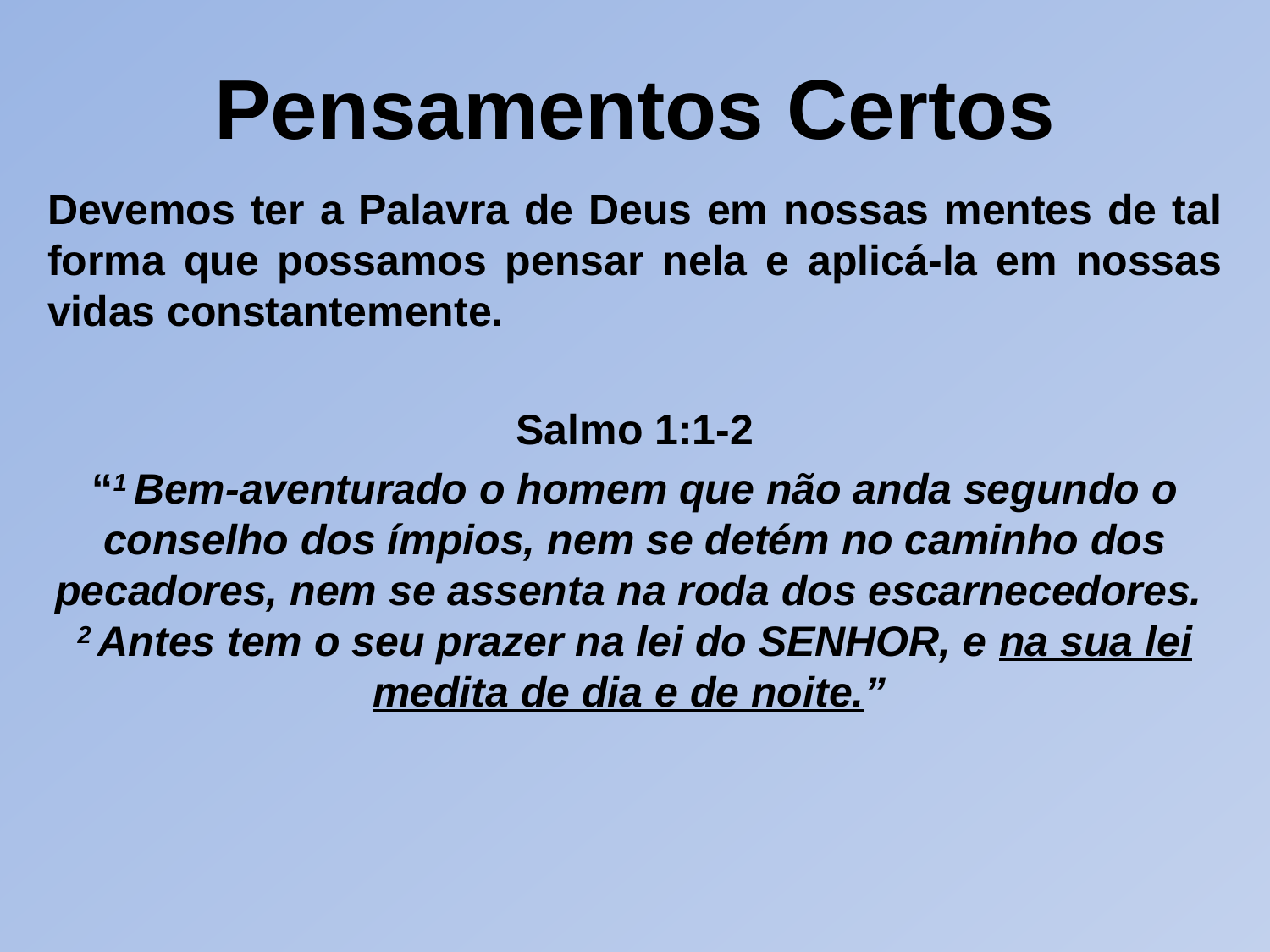

# Pensamentos Certos
Devemos ter a Palavra de Deus em nossas mentes de tal forma que possamos pensar nela e aplicá-la em nossas vidas constantemente.

Salmo 1:1-2
“1 Bem-aventurado o homem que não anda segundo o conselho dos ímpios, nem se detém no caminho dos pecadores, nem se assenta na roda dos escarnecedores.  2 Antes tem o seu prazer na lei do SENHOR, e na sua lei medita de dia e de noite.”